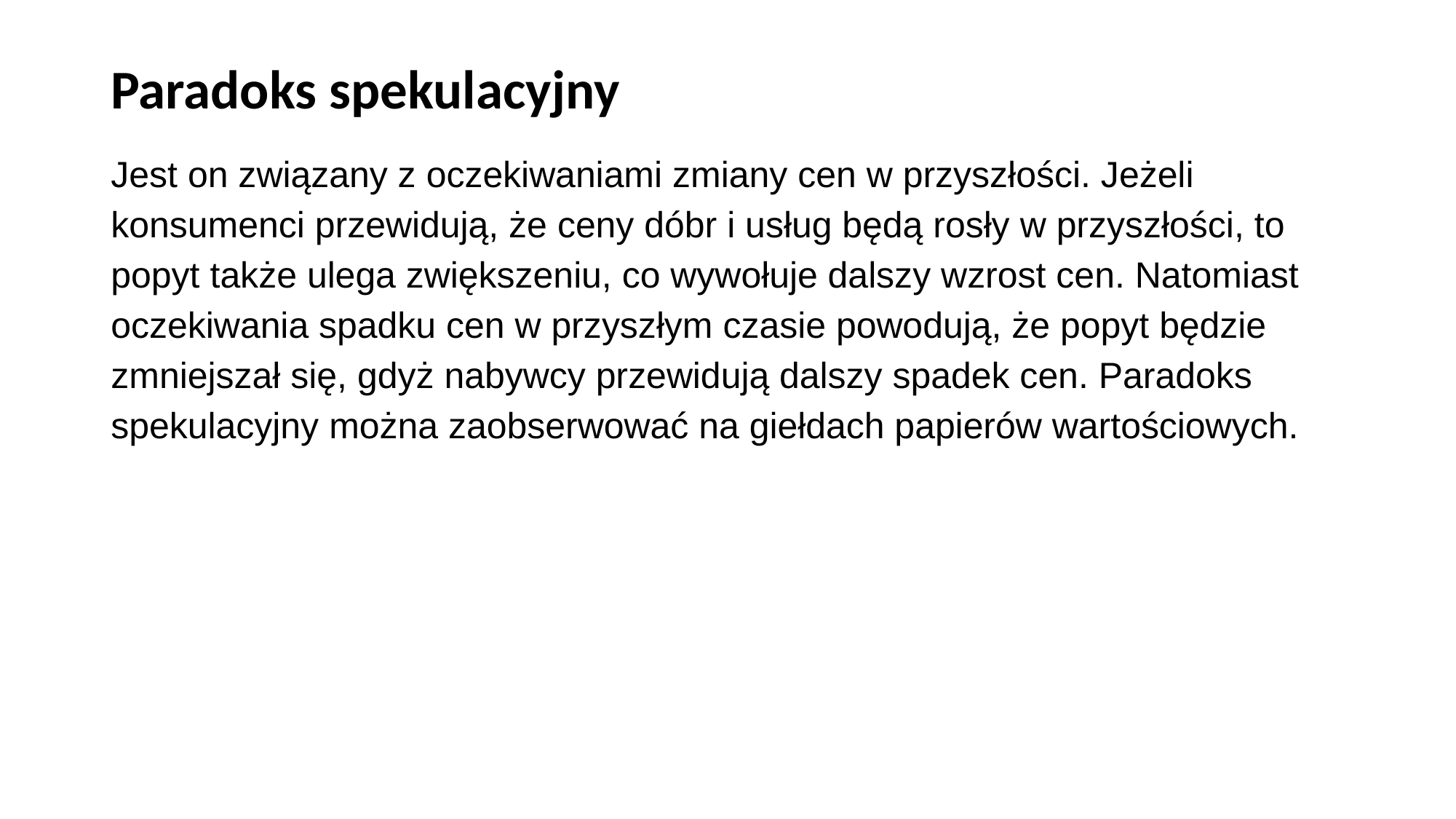

# Paradoks spekulacyjny
Jest on związany z oczekiwaniami zmiany cen w przyszłości. Jeżeli konsumenci przewidują, że ceny dóbr i usług będą rosły w przyszłości, to popyt także ulega zwiększeniu, co wywołuje dalszy wzrost cen. Natomiast oczekiwania spadku cen w przyszłym czasie powodują, że popyt będzie zmniejszał się, gdyż nabywcy przewidują dalszy spadek cen. Paradoks spekulacyjny można zaobserwować na giełdach papierów wartościowych.